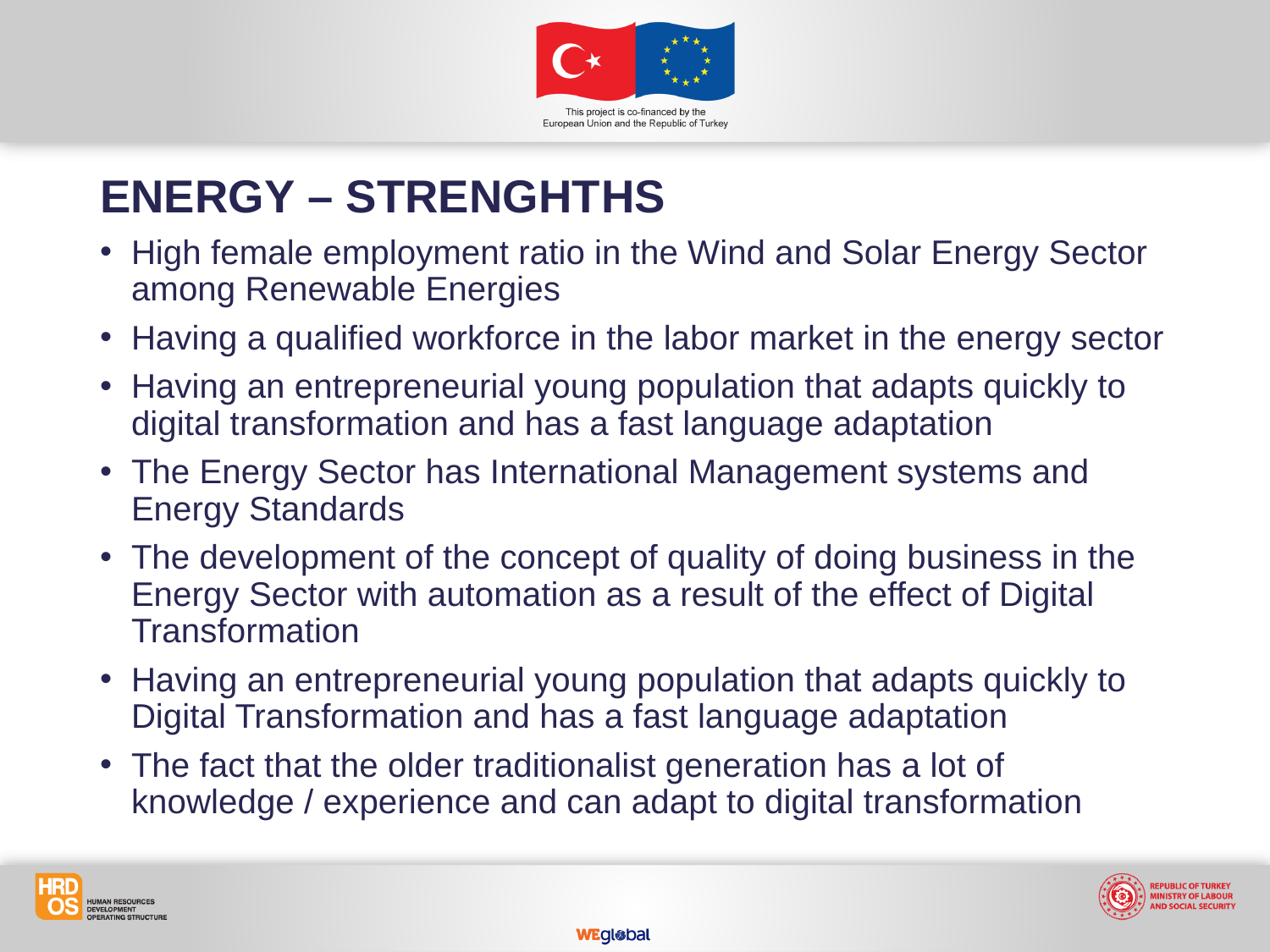

ENERGY – STRENGHTHS
High female employment ratio in the Wind and Solar Energy Sector among Renewable Energies
Having a qualified workforce in the labor market in the energy sector
Having an entrepreneurial young population that adapts quickly to digital transformation and has a fast language adaptation
The Energy Sector has International Management systems and Energy Standards
The development of the concept of quality of doing business in the Energy Sector with automation as a result of the effect of Digital Transformation
Having an entrepreneurial young population that adapts quickly to Digital Transformation and has a fast language adaptation
The fact that the older traditionalist generation has a lot of knowledge / experience and can adapt to digital transformation